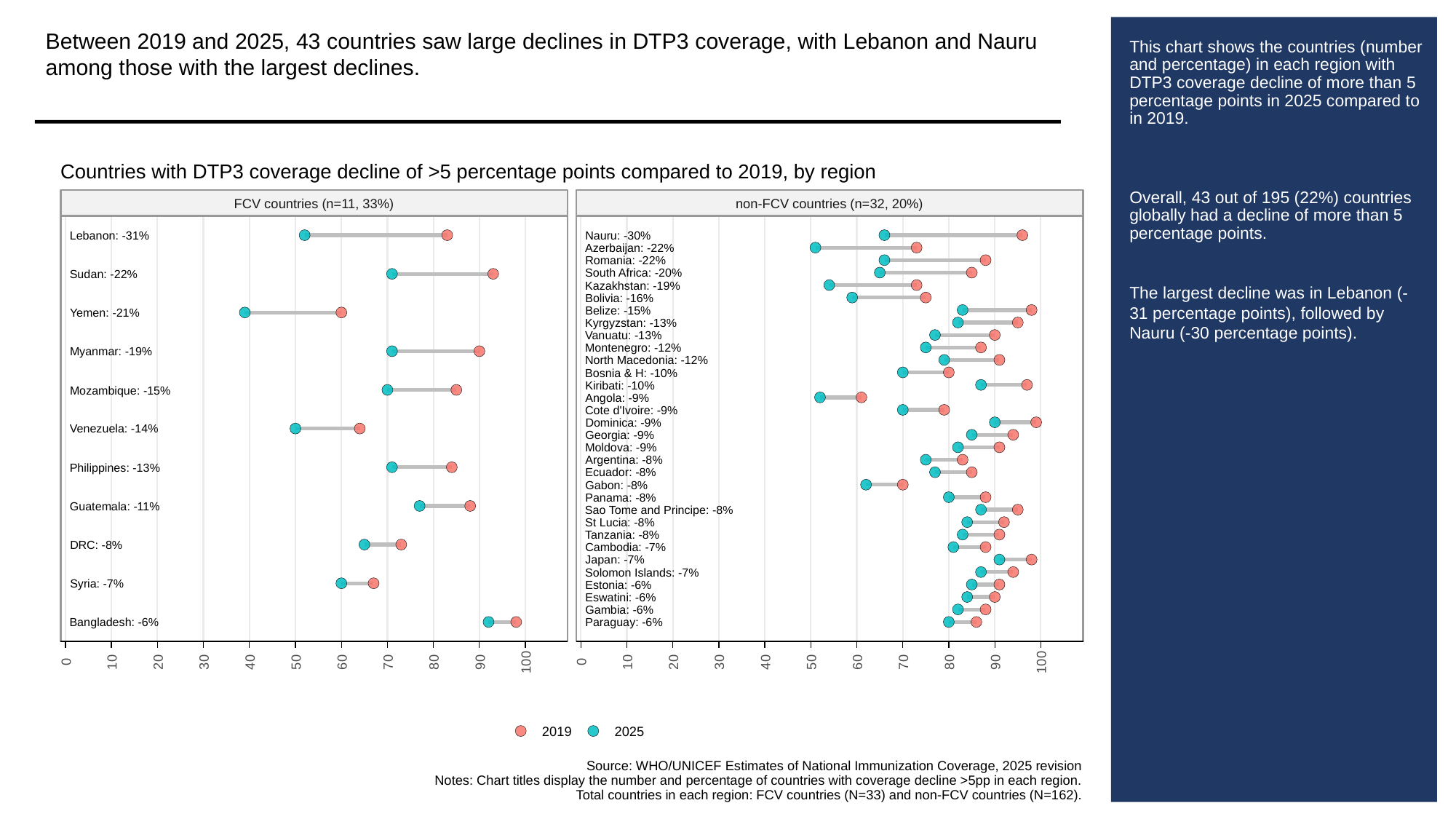

Between 2019 and 2025, 43 countries saw large declines in DTP3 coverage, with Lebanon and Nauru among those with the largest declines.
# This chart shows the countries (number and percentage) in each region with DTP3 coverage decline of more than 5 percentage points in 2025 compared to in 2019.

Overall, 43 out of 195 (22%) countries globally had a decline of more than 5 percentage points.

The largest decline was in Lebanon (-31 percentage points), followed by Nauru (-30 percentage points).

Countries with DTP3 coverage decline of >5 percentage points compared to 2019, by region

FCV countries (n=11, 33%)
non-FCV countries (n=32, 20%)

Lebanon: -31%
Nauru: -30%

Azerbaijan: -22%

Romania: -22%

South Africa: -20%
Sudan: -22%

Kazakhstan: -19%

Bolivia: -16%

Belize: -15%

Yemen: -21%

Kyrgyzstan: -13%

Vanuatu: -13%

Montenegro: -12%

Myanmar: -19%

North Macedonia: -12%

Bosnia & H: -10%

Kiribati: -10%

Mozambique: -15%

Angola: -9%

Cote d'Ivoire: -9%

Dominica: -9%

Venezuela: -14%

Georgia: -9%

Moldova: -9%

Argentina: -8%

Philippines: -13%

Ecuador: -8%

Gabon: -8%

Panama: -8%

Guatemala: -11%

Sao Tome and Principe: -8%

St Lucia: -8%

Tanzania: -8%

DRC: -8%

Cambodia: -7%

Japan: -7%

Solomon Islands: -7%

Syria: -7%
Estonia: -6%

Eswatini: -6%

Gambia: -6%

Bangladesh: -6%
Paraguay: -6%

0
10
20
30
40
50
60
70
80
90
100
0
10
20
30
40
50
60
70
80
90
100

2019
2025
Source: WHO/UNICEF Estimates of National Immunization Coverage, 2025 revision
Notes: Chart titles display the number and percentage of countries with coverage decline >5pp in each region.
Total countries in each region: FCV countries (N=33) and non-FCV countries (N=162).